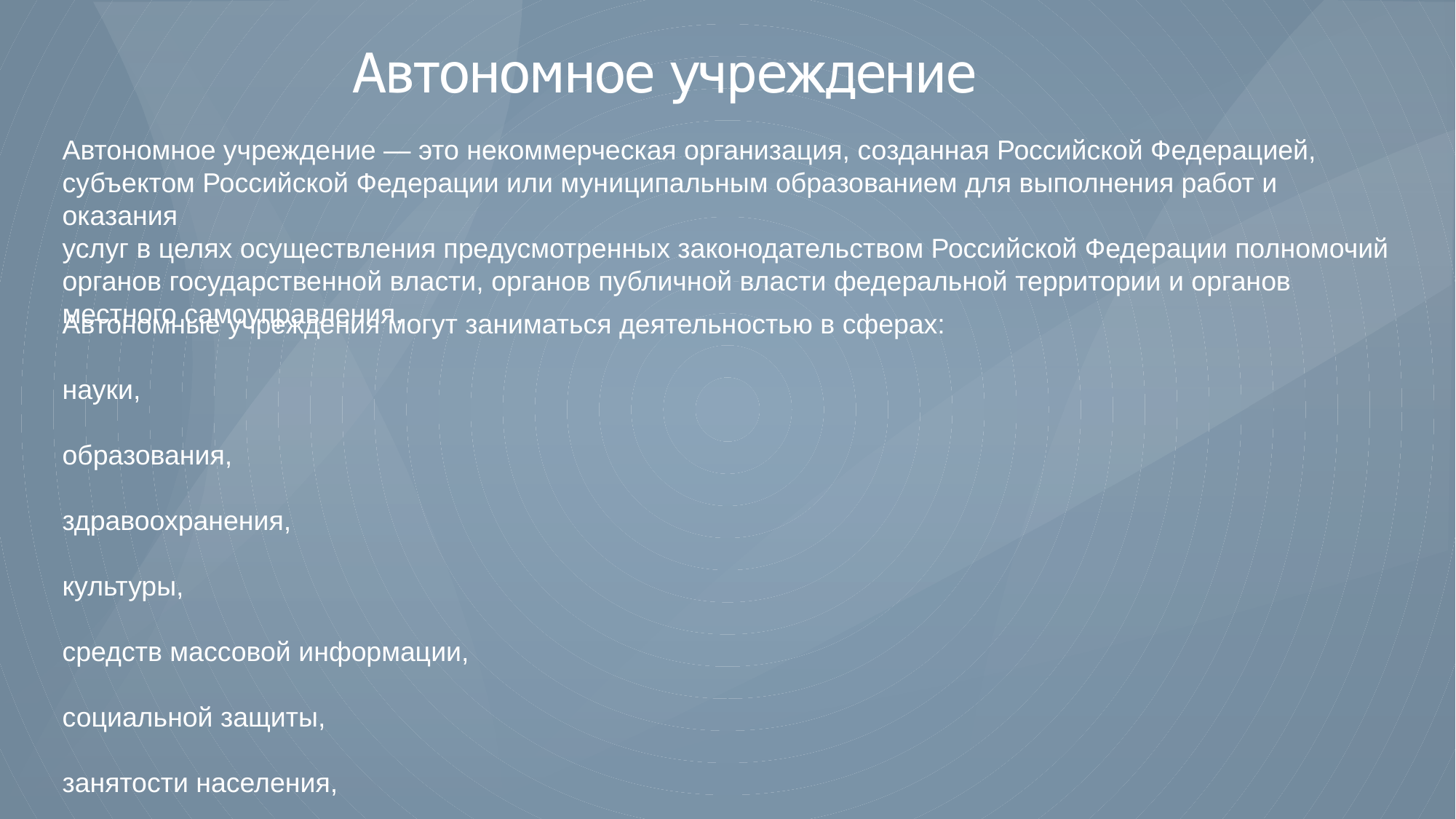

# Автономное учреждение
Автономное учреждение — это некоммерческая организация, созданная Российской Федерацией, субъектом Российской Федерации или муниципальным образованием для выполнения работ и оказания
услуг в целях осуществления предусмотренных законодательством Российской Федерации полномочий органов государственной власти, органов публичной власти федеральной территории и органов местного самоуправления.
Автономные учреждения могут заниматься деятельностью в сферах:

науки,

образования,

здравоохранения,

культуры,

средств массовой информации,

социальной защиты,

занятости населения,

физической культуры и спорта,

в иных сферах в случаях, установленных федеральными законами